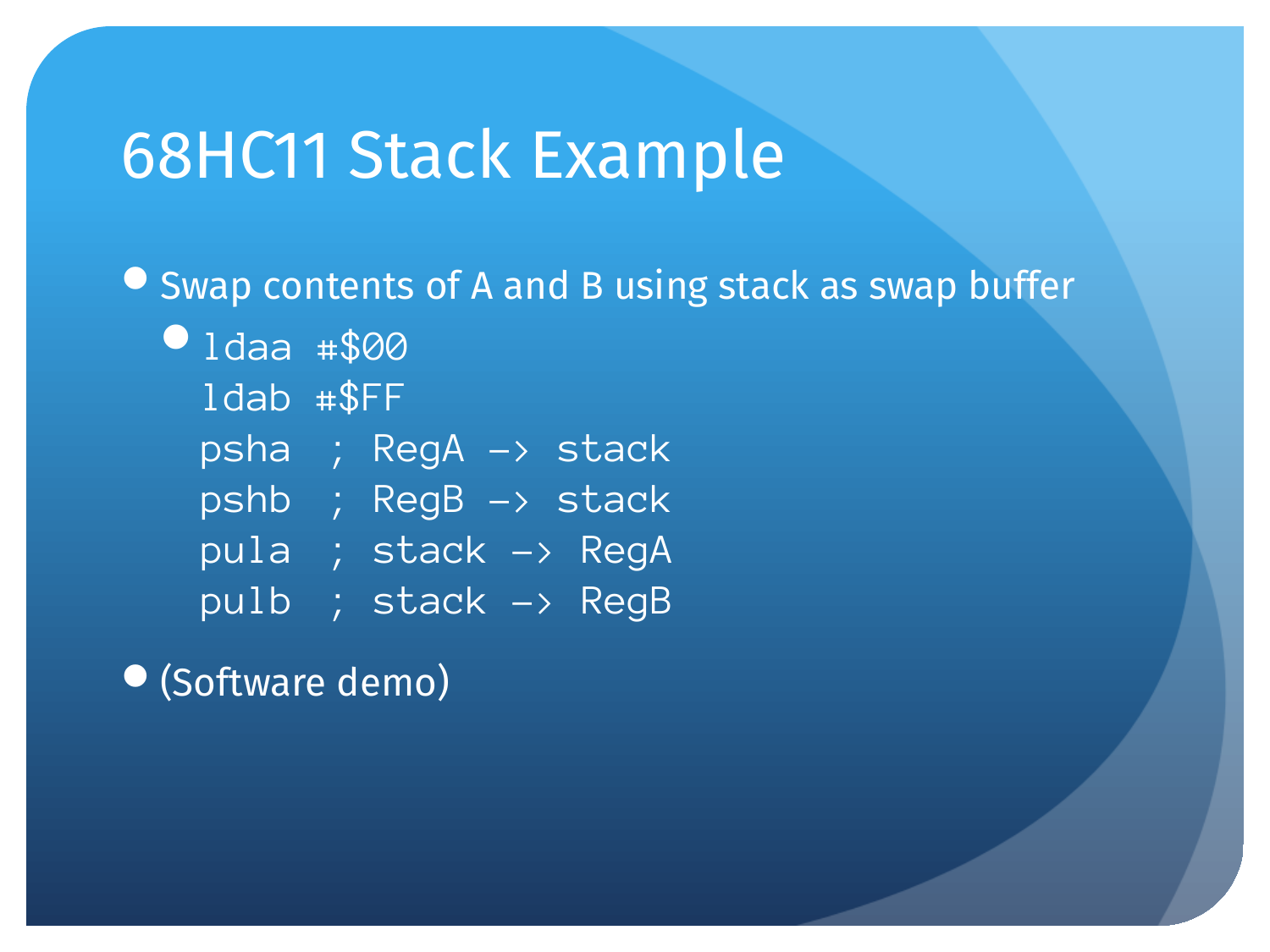

# 68HC11 Stack Example
Swap contents of A and B using stack as swap buffer
ldaa #$00
ldab #$FF
psha	; RegA -> stack
pshb	; RegB -> stack
pula	; stack -> RegA
pulb	; stack -> RegB
(Software demo)